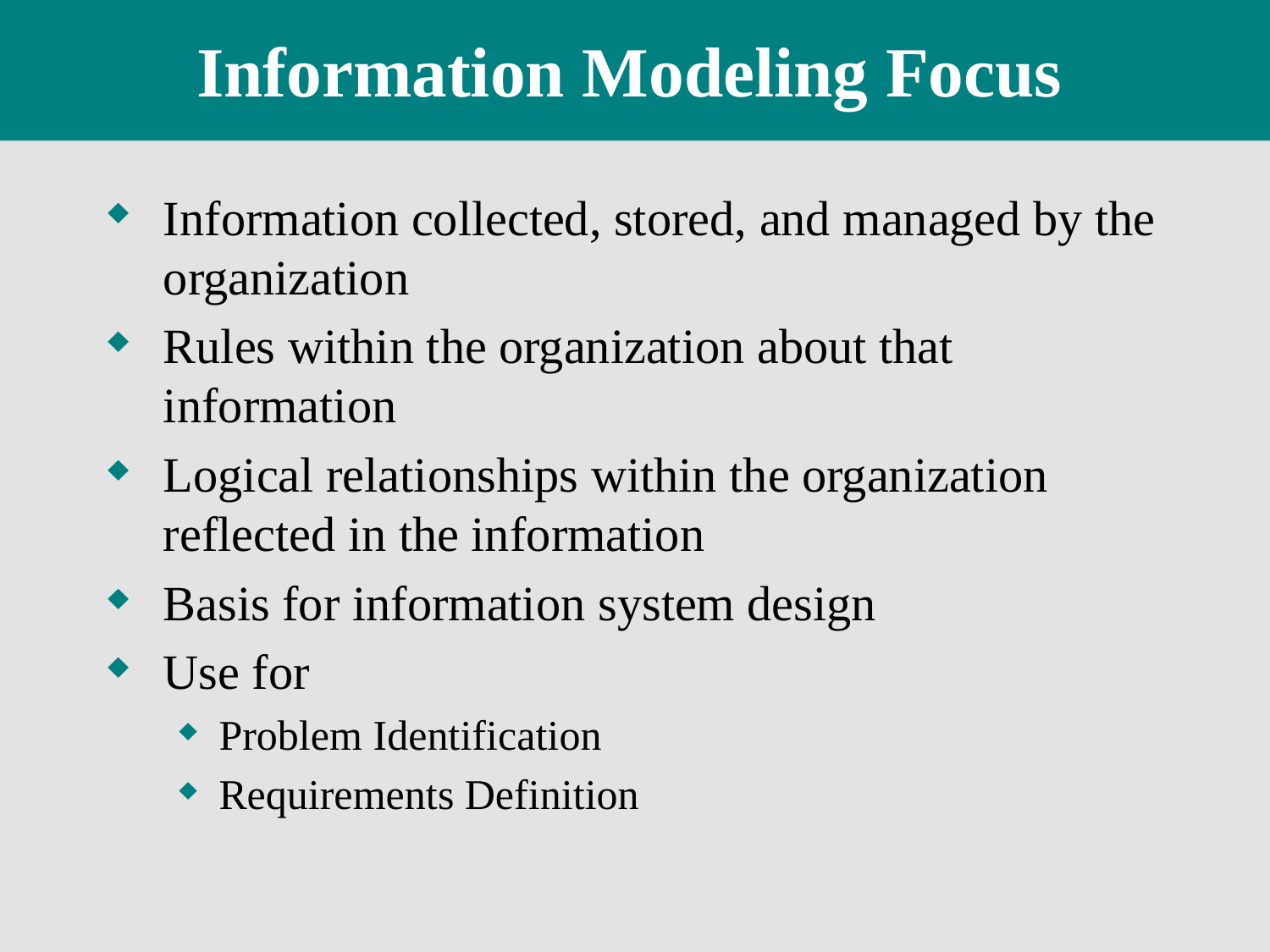

# Information Modeling Focus
Information collected, stored, and managed by the organization
Rules within the organization about that information
Logical relationships within the organization reflected in the information
Basis for information system design
Use for
Problem Identification
Requirements Definition